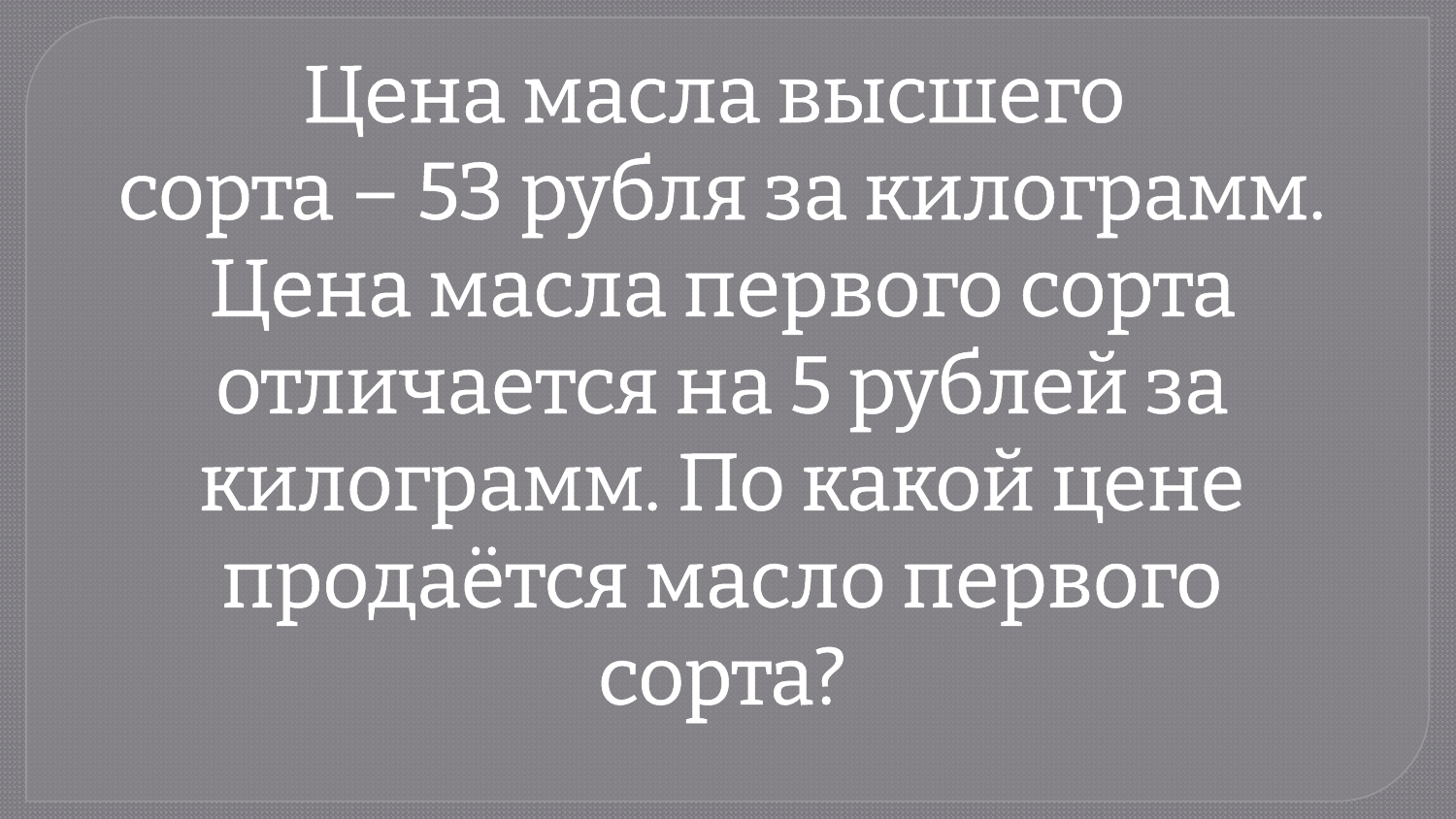

Цена масла высшего
сорта – 53 рубля за килограмм.
Цена масла первого сорта отличается на 5 рублей за килограмм. По какой цене продаётся масло первого сорта?